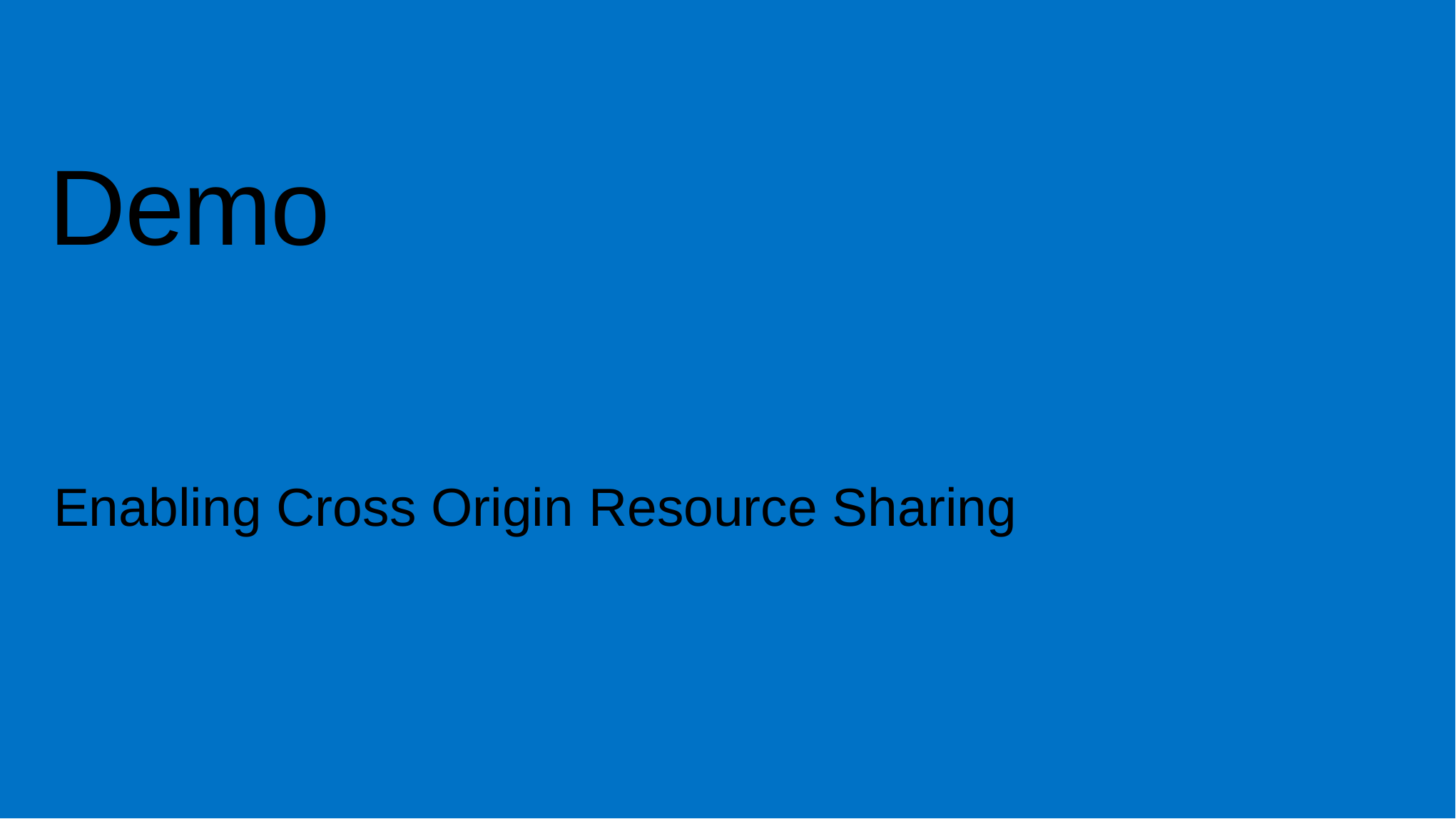

# Demo
Enabling Cross Origin Resource Sharing